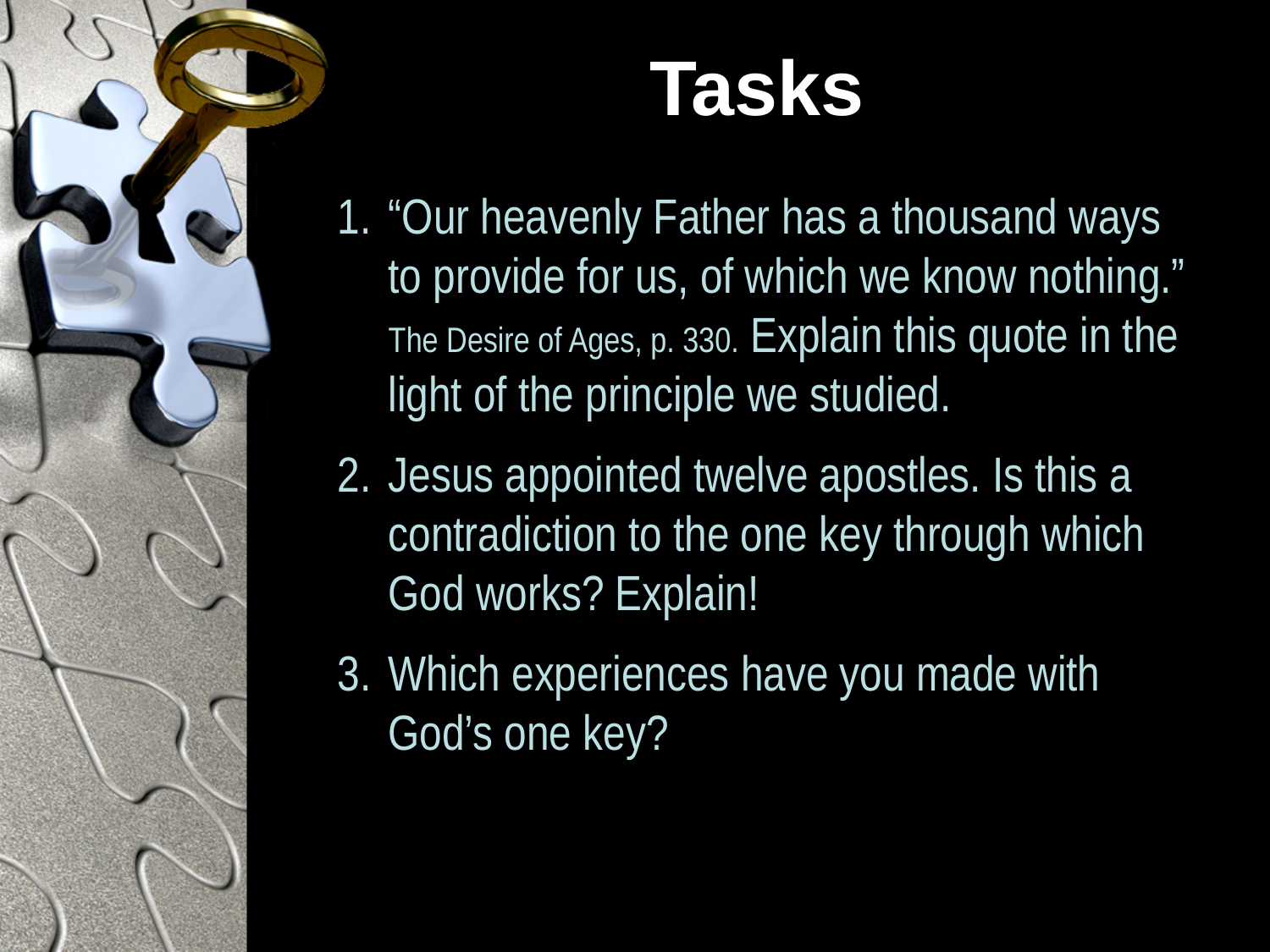

# Tasks
“Our heavenly Father has a thousand ways to provide for us, of which we know nothing.” The Desire of Ages, p. 330. Explain this quote in the light of the principle we studied.
Jesus appointed twelve apostles. Is this a contradiction to the one key through which God works? Explain!
Which experiences have you made with God’s one key?